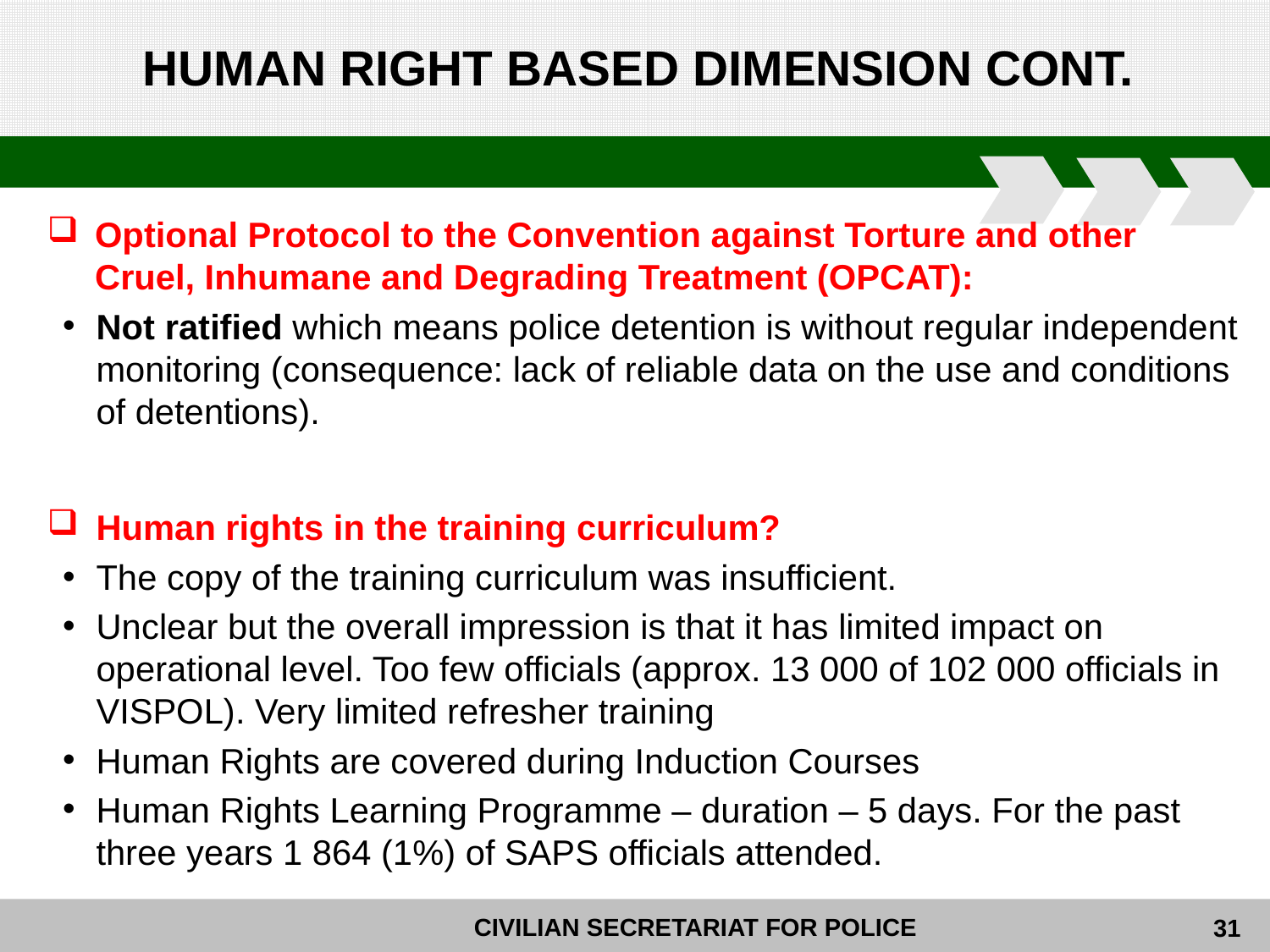

# HUMAN RIGHT BASED DIMENSION CONT.
Optional Protocol to the Convention against Torture and other Cruel, Inhumane and Degrading Treatment (OPCAT):
Not ratified which means police detention is without regular independent monitoring (consequence: lack of reliable data on the use and conditions of detentions).

Human rights in the training curriculum?
The copy of the training curriculum was insufficient.
Unclear but the overall impression is that it has limited impact on operational level. Too few officials (approx. 13 000 of 102 000 officials in VISPOL). Very limited refresher training
Human Rights are covered during Induction Courses
Human Rights Learning Programme – duration – 5 days. For the past three years 1 864 (1%) of SAPS officials attended.

31